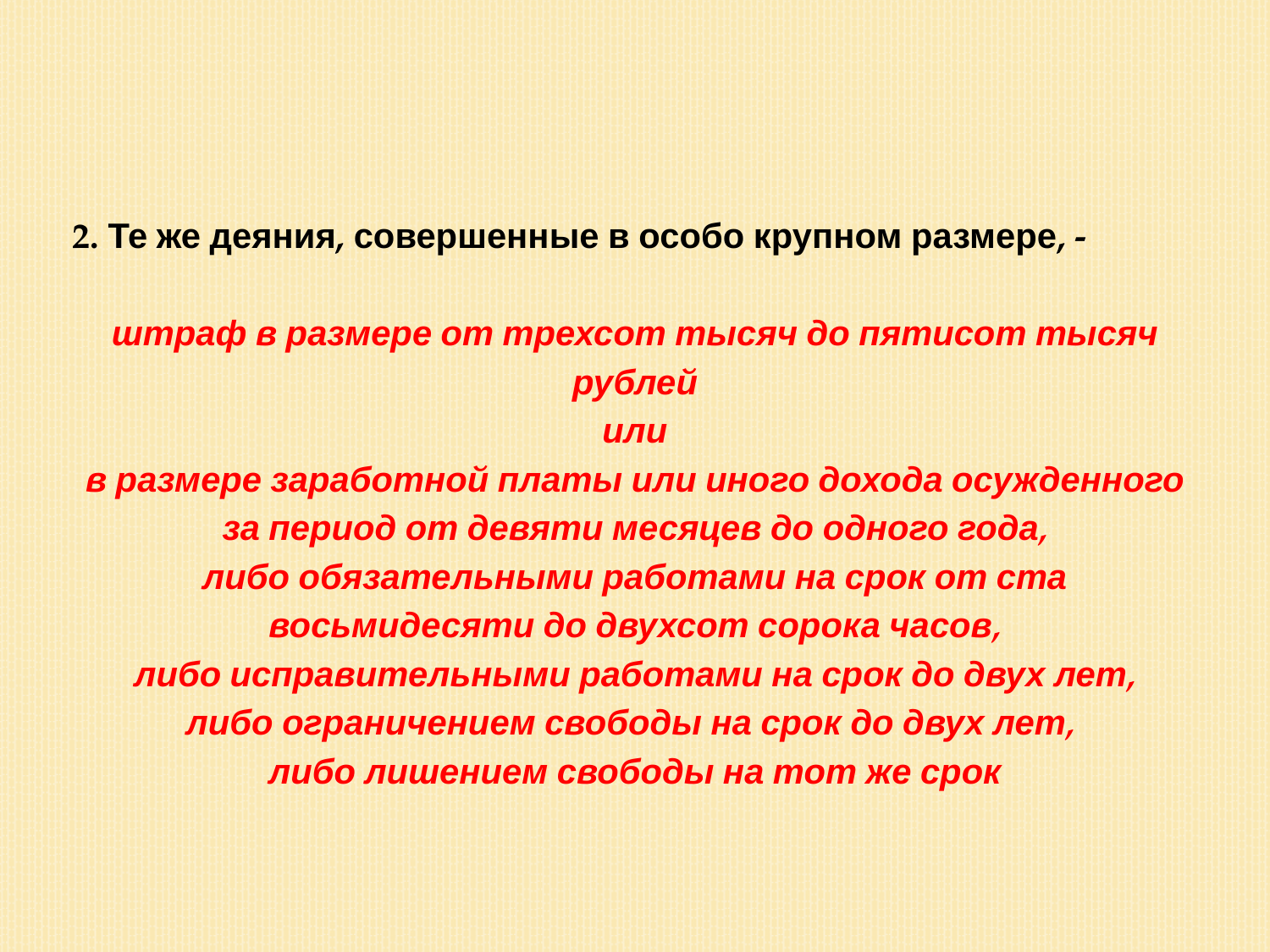

2. Те же деяния, совершенные в особо крупном размере, -

штраф в размере от трехсот тысяч до пятисот тысяч рублей
или
в размере заработной платы или иного дохода осужденного за период от девяти месяцев до одного года,
либо обязательными работами на срок от ста восьмидесяти до двухсот сорока часов,
либо исправительными работами на срок до двух лет,
либо ограничением свободы на срок до двух лет,
либо лишением свободы на тот же срок